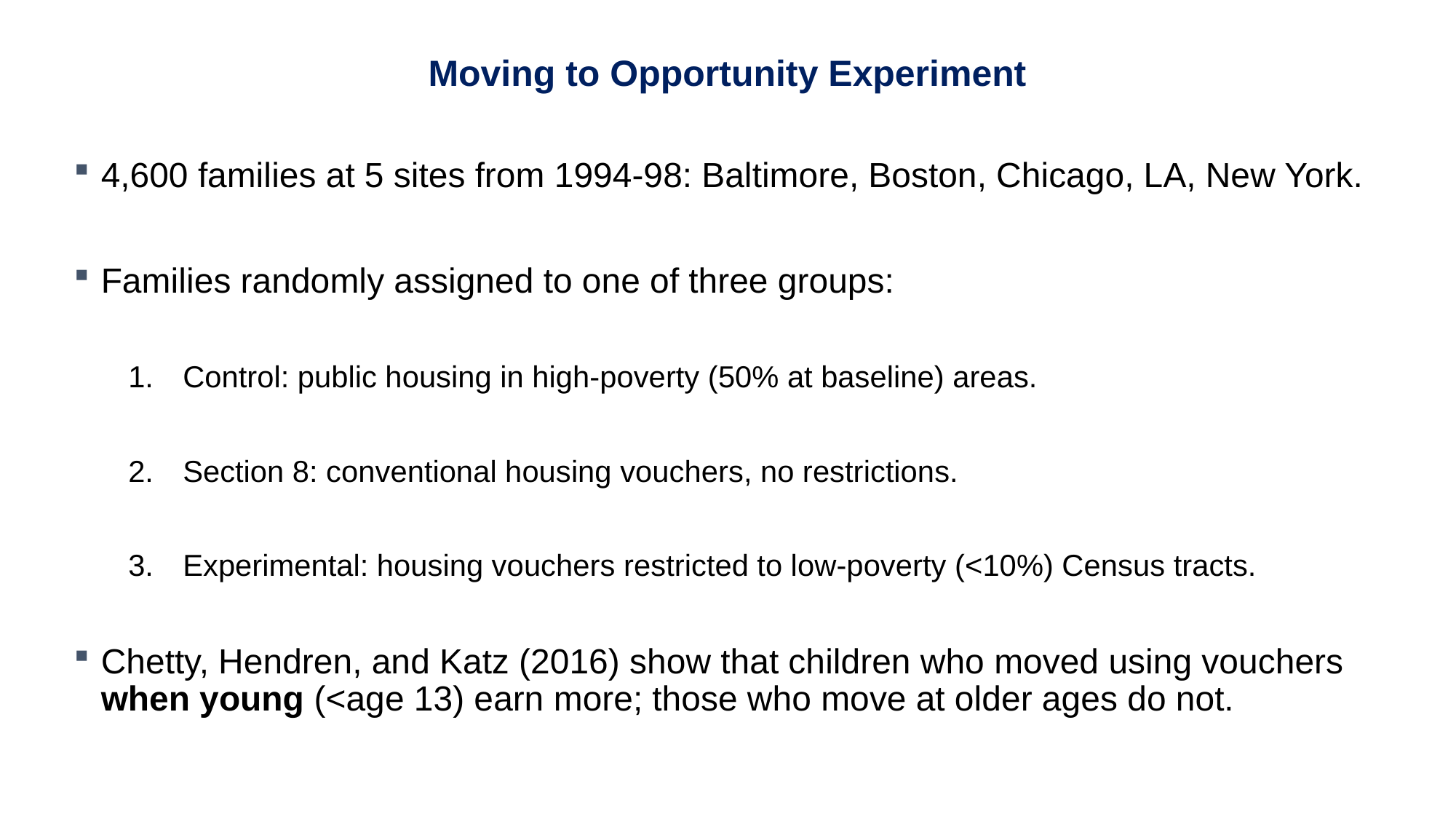

Moving to Opportunity Experiment
4,600 families at 5 sites from 1994-98: Baltimore, Boston, Chicago, LA, New York.

Families randomly assigned to one of three groups:

Control: public housing in high-poverty (50% at baseline) areas.

Section 8: conventional housing vouchers, no restrictions.

Experimental: housing vouchers restricted to low-poverty (<10%) Census tracts.

Chetty, Hendren, and Katz (2016) show that children who moved using vouchers when young (<age 13) earn more; those who move at older ages do not.